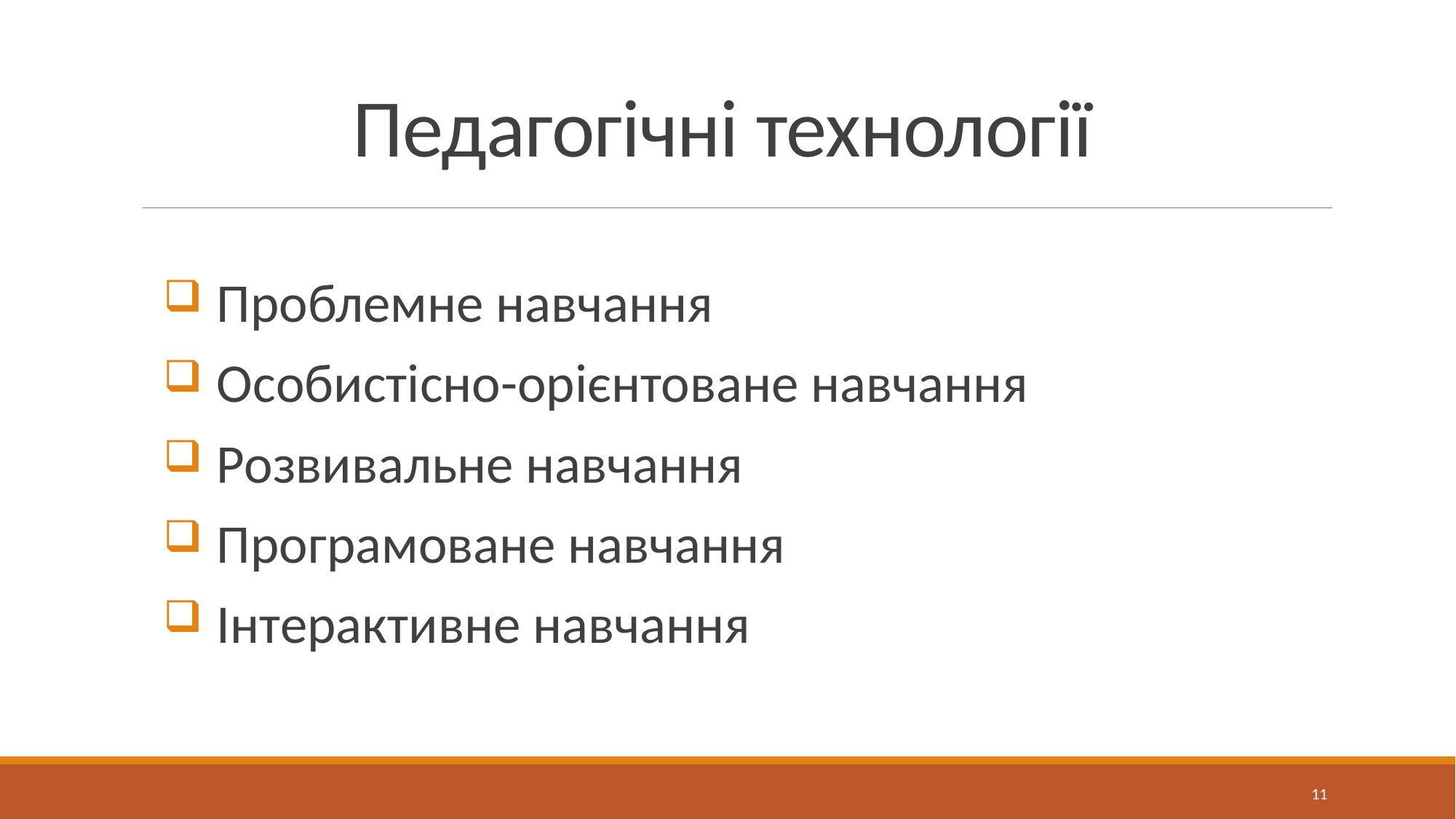

# Педагогічні технології
Проблемне навчання
Особистісно-орієнтоване навчання
Розвивальне навчання
Програмоване навчання
Інтерактивне навчання
11